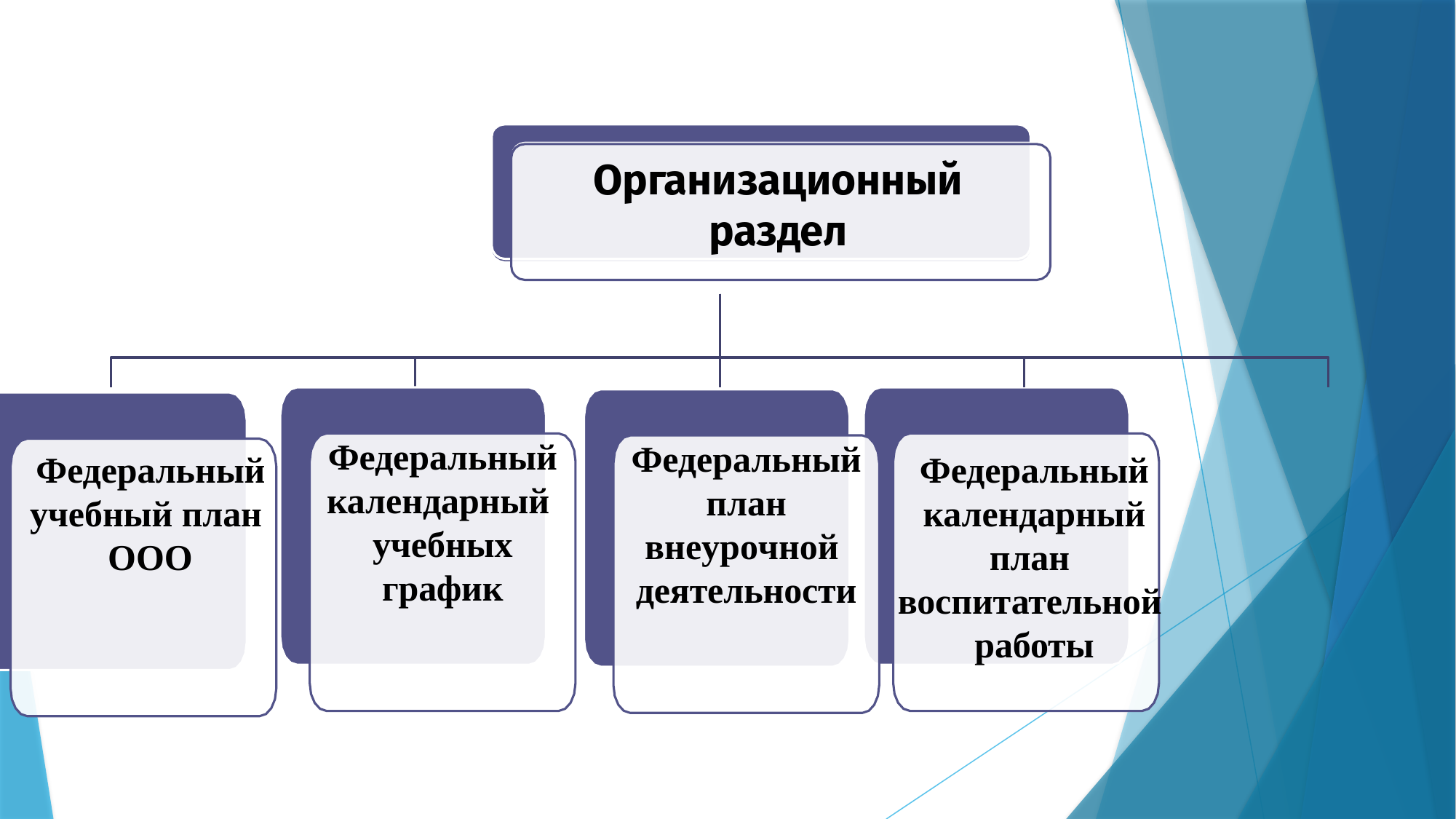

#

Организационный раздел

Федеральный календарный  учебных график

Федеральный план внеурочной  деятельности

Федеральный учебный план  ООО
Федеральный календарный план  воспитательной  работы